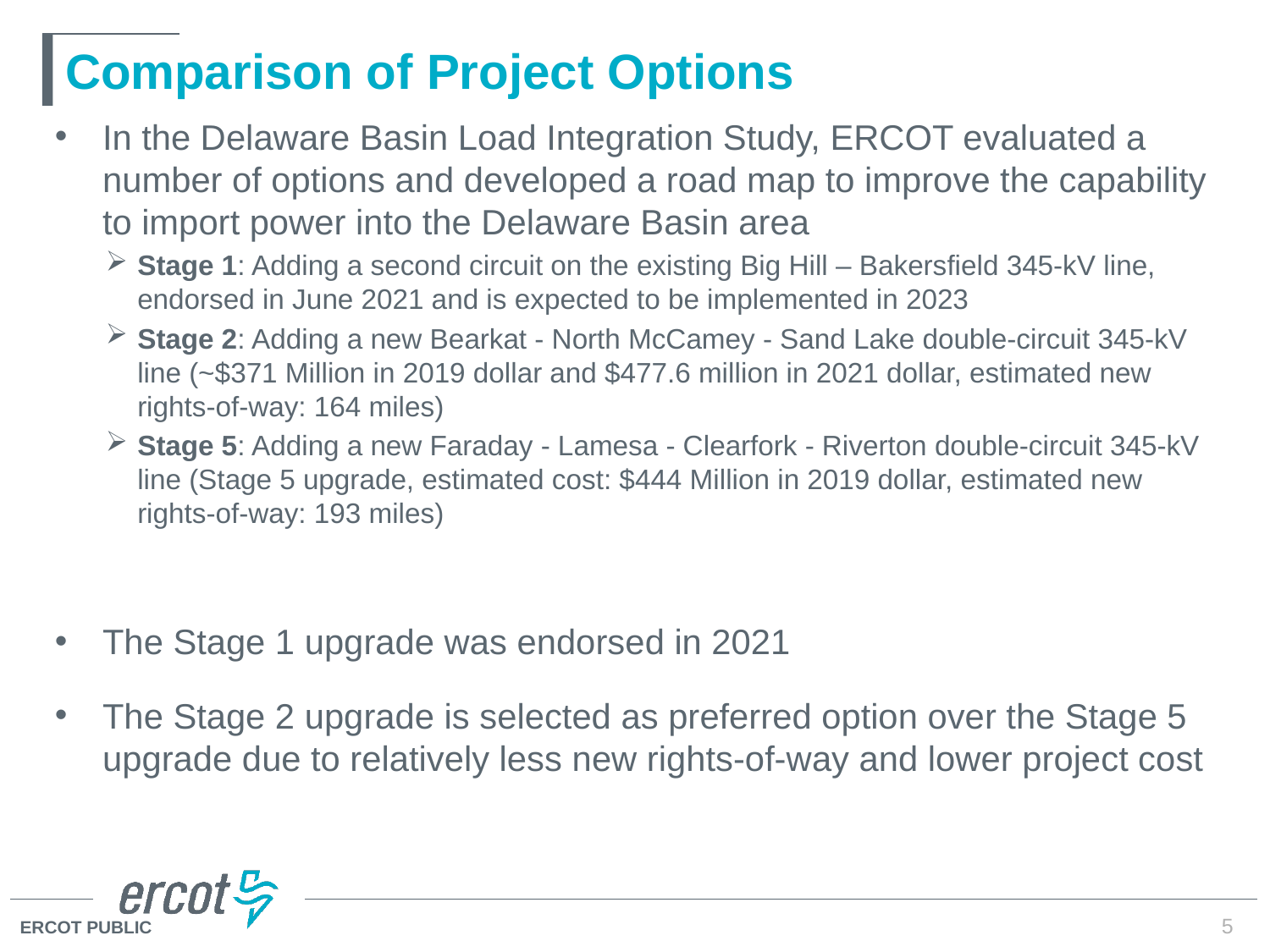

# Comparison of Project Options
In the Delaware Basin Load Integration Study, ERCOT evaluated a number of options and developed a road map to improve the capability to import power into the Delaware Basin area
Stage 1: Adding a second circuit on the existing Big Hill – Bakersfield 345-kV line, endorsed in June 2021 and is expected to be implemented in 2023
Stage 2: Adding a new Bearkat - North McCamey - Sand Lake double-circuit 345-kV line (~$371 Million in 2019 dollar and $477.6 million in 2021 dollar, estimated new rights-of-way: 164 miles)
Stage 5: Adding a new Faraday - Lamesa - Clearfork - Riverton double-circuit 345-kV line (Stage 5 upgrade, estimated cost: $444 Million in 2019 dollar, estimated new rights-of-way: 193 miles)

The Stage 1 upgrade was endorsed in 2021
The Stage 2 upgrade is selected as preferred option over the Stage 5 upgrade due to relatively less new rights-of-way and lower project cost
5